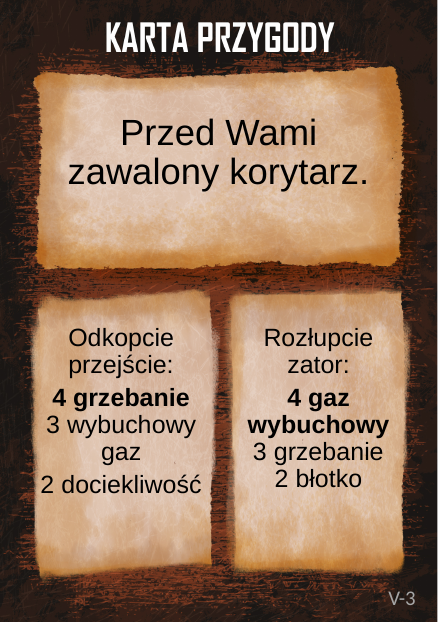

# Przed Wami zawalony korytarz.
Odkopcie przejście:
4 grzebanie
3 wybuchowy gaz
2 dociekliwość
Rozłupcie zator:
4 gaz wybuchowy
3 grzebanie
2 błotko
V-3